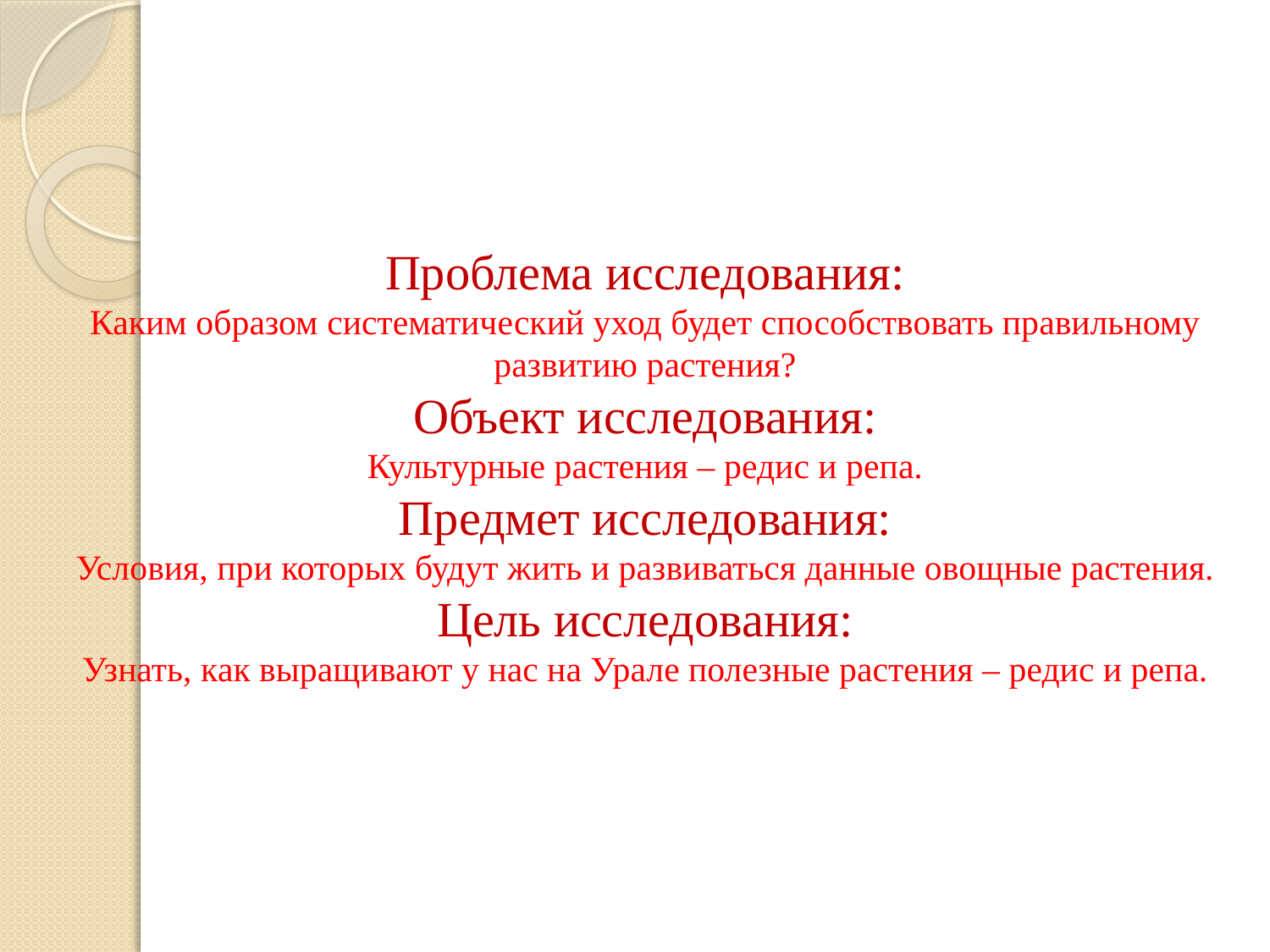

# Проблема исследования: Каким образом систематический уход будет способствовать правильному развитию растения? Объект исследования: Культурные растения – редис и репа. Предмет исследования: Условия, при которых будут жить и развиваться данные овощные растения. Цель исследования: Узнать, как выращивают у нас на Урале полезные растения – редис и репа.